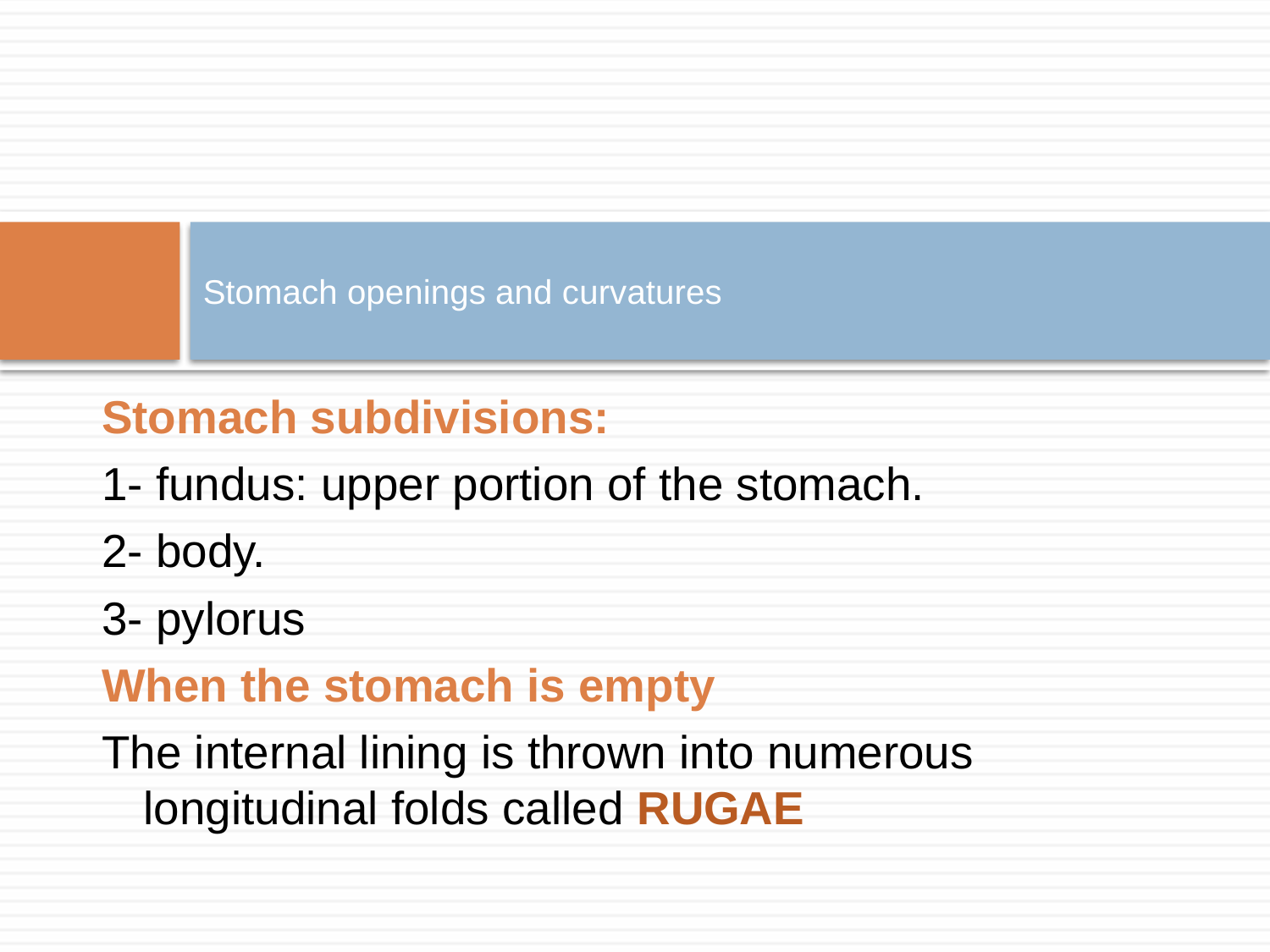

# Stomach openings and curvatures
Stomach subdivisions:
1- fundus: upper portion of the stomach.
2- body.
3- pylorus
When the stomach is empty
The internal lining is thrown into numerous longitudinal folds called RUGAE